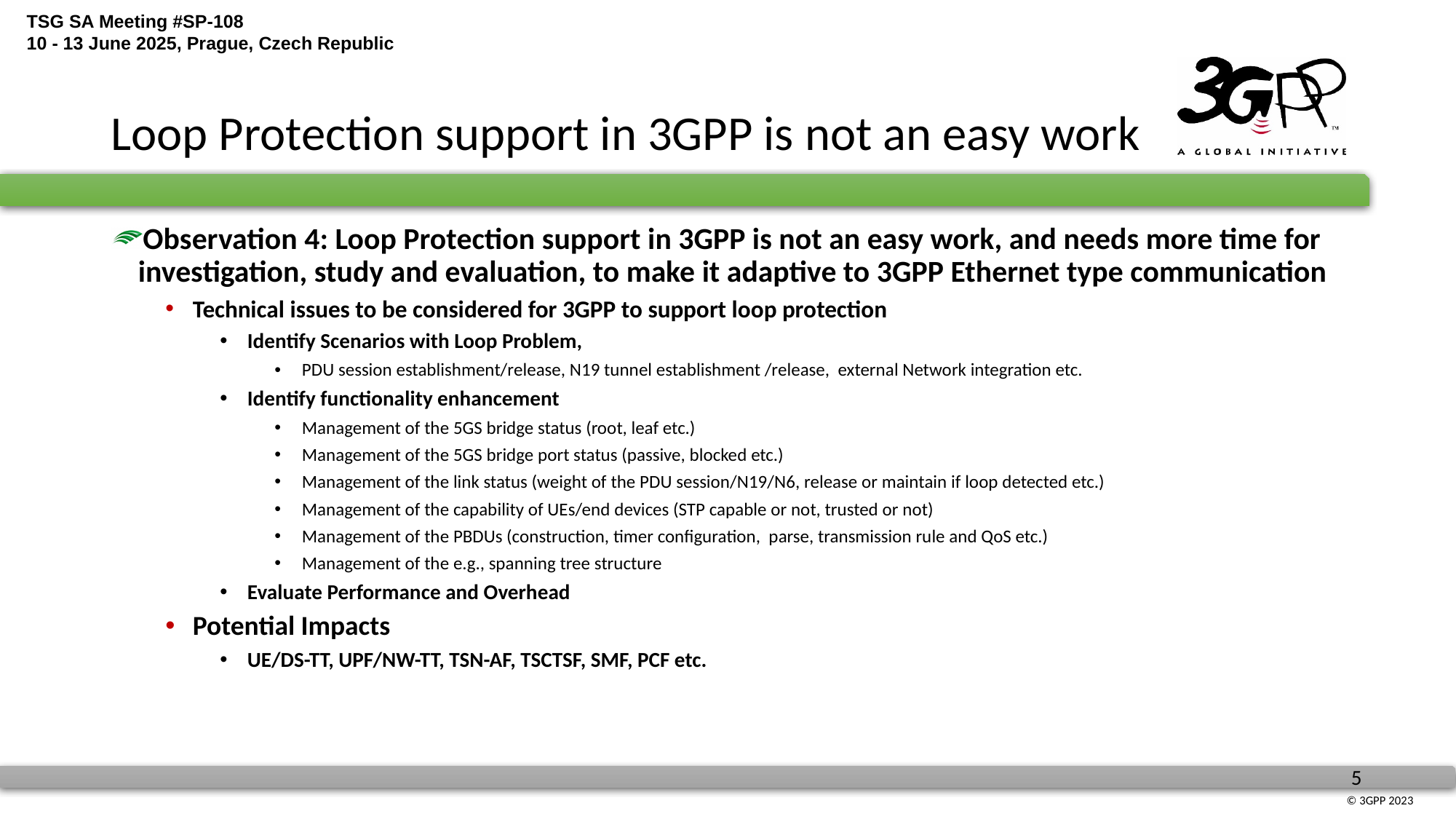

# Loop Protection support in 3GPP is not an easy work
Observation 4: Loop Protection support in 3GPP is not an easy work, and needs more time for investigation, study and evaluation, to make it adaptive to 3GPP Ethernet type communication
Technical issues to be considered for 3GPP to support loop protection
Identify Scenarios with Loop Problem,
PDU session establishment/release, N19 tunnel establishment /release,  external Network integration etc.
Identify functionality enhancement
Management of the 5GS bridge status (root, leaf etc.)
Management of the 5GS bridge port status (passive, blocked etc.)
Management of the link status (weight of the PDU session/N19/N6, release or maintain if loop detected etc.)
Management of the capability of UEs/end devices (STP capable or not, trusted or not)
Management of the PBDUs (construction, timer configuration,  parse, transmission rule and QoS etc.)
Management of the e.g., spanning tree structure
Evaluate Performance and Overhead
Potential Impacts
UE/DS-TT, UPF/NW-TT, TSN-AF, TSCTSF, SMF, PCF etc.